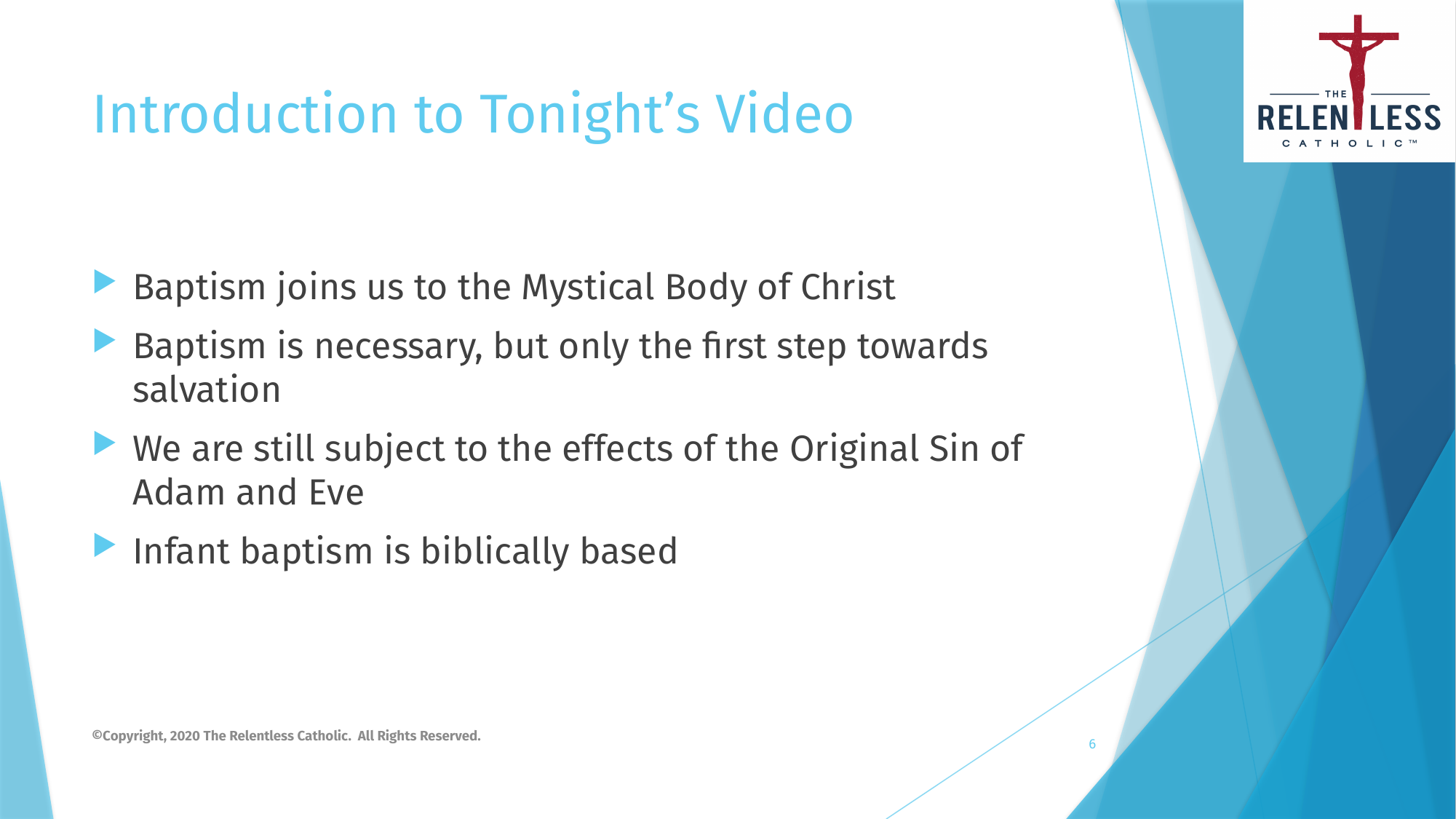

# Introduction to Tonight’s Video
Baptism joins us to the Mystical Body of Christ
Baptism is necessary, but only the first step towards salvation
We are still subject to the effects of the Original Sin of Adam and Eve
Infant baptism is biblically based
©Copyright, 2020 The Relentless Catholic.  All Rights Reserved.

6